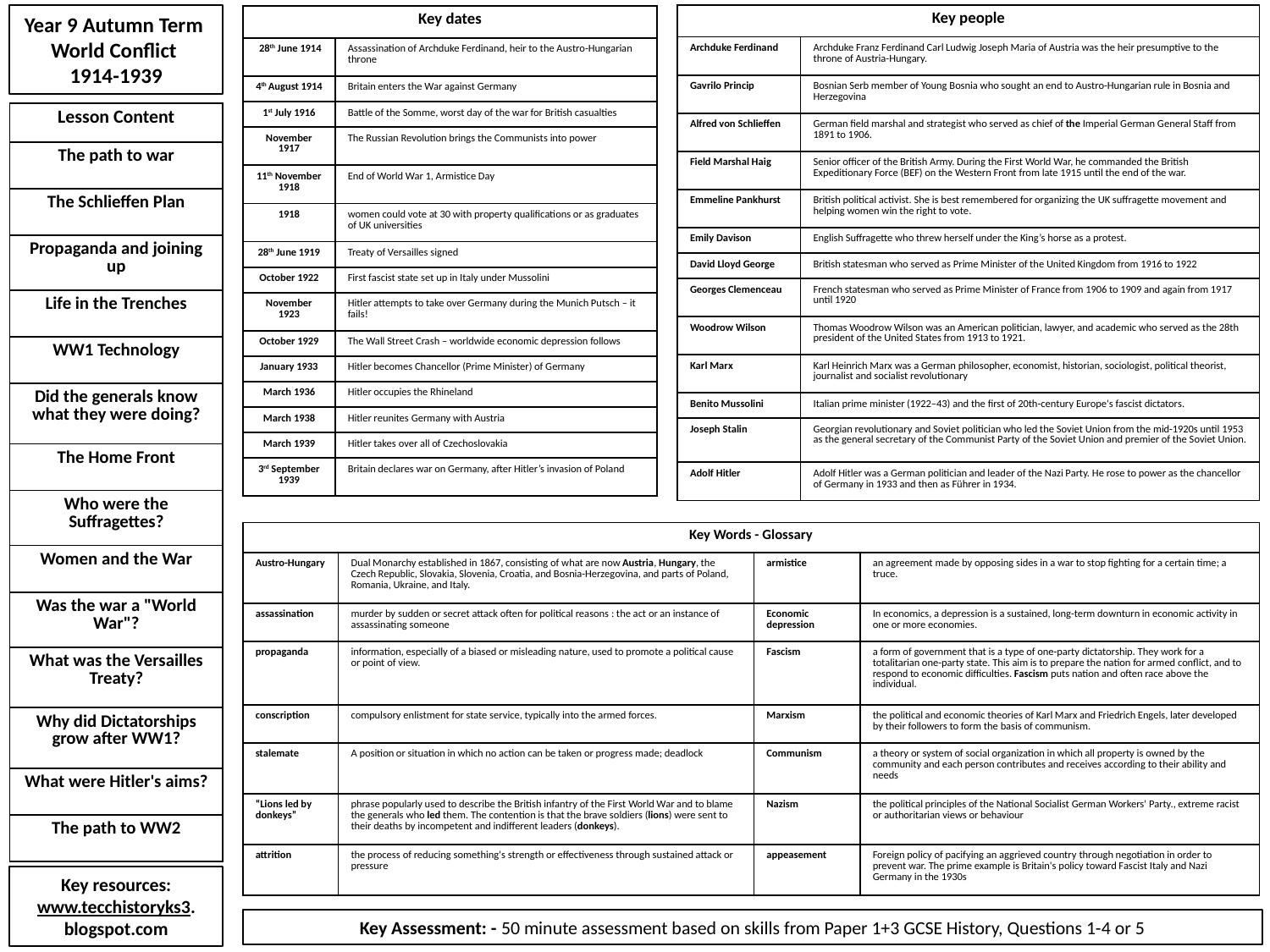

Year 9 Autumn Term
World Conflict
1914-1939
| Key people |  |
| --- | --- |
| Archduke Ferdinand | Archduke Franz Ferdinand Carl Ludwig Joseph Maria of Austria was the heir presumptive to the throne of Austria-Hungary. |
| Gavrilo Princip | Bosnian Serb member of Young Bosnia who sought an end to Austro-Hungarian rule in Bosnia and Herzegovina |
| Alfred von Schlieffen | German field marshal and strategist who served as chief of the Imperial German General Staff from 1891 to 1906. |
| Field Marshal Haig | Senior officer of the British Army. During the First World War, he commanded the British Expeditionary Force (BEF) on the Western Front from late 1915 until the end of the war. |
| Emmeline Pankhurst | British political activist. She is best remembered for organizing the UK suffragette movement and helping women win the right to vote. |
| Emily Davison | English Suffragette who threw herself under the King’s horse as a protest. |
| David Lloyd George | British statesman who served as Prime Minister of the United Kingdom from 1916 to 1922 |
| Georges Clemenceau | French statesman who served as Prime Minister of France from 1906 to 1909 and again from 1917 until 1920 |
| Woodrow Wilson | Thomas Woodrow Wilson was an American politician, lawyer, and academic who served as the 28th president of the United States from 1913 to 1921. |
| Karl Marx | Karl Heinrich Marx was a German philosopher, economist, historian, sociologist, political theorist, journalist and socialist revolutionary |
| Benito Mussolini | Italian prime minister (1922–43) and the first of 20th-century Europe's fascist dictators. |
| Joseph Stalin | Georgian revolutionary and Soviet politician who led the Soviet Union from the mid-1920s until 1953 as the general secretary of the Communist Party of the Soviet Union and premier of the Soviet Union. |
| Adolf Hitler | Adolf Hitler was a German politician and leader of the Nazi Party. He rose to power as the chancellor of Germany in 1933 and then as Führer in 1934. |
| Key dates |  |
| --- | --- |
| 28th June 1914 | Assassination of Archduke Ferdinand, heir to the Austro-Hungarian throne |
| 4th August 1914 | Britain enters the War against Germany |
| 1st July 1916 | Battle of the Somme, worst day of the war for British casualties |
| November 1917 | The Russian Revolution brings the Communists into power |
| 11th November 1918 | End of World War 1, Armistice Day |
| 1918 | women could vote at 30 with property qualifications or as graduates of UK universities |
| 28th June 1919 | Treaty of Versailles signed |
| October 1922 | First fascist state set up in Italy under Mussolini |
| November 1923 | Hitler attempts to take over Germany during the Munich Putsch – it fails! |
| October 1929 | The Wall Street Crash – worldwide economic depression follows |
| January 1933 | Hitler becomes Chancellor (Prime Minister) of Germany |
| March 1936 | Hitler occupies the Rhineland |
| March 1938 | Hitler reunites Germany with Austria |
| March 1939 | Hitler takes over all of Czechoslovakia |
| 3rd September 1939 | Britain declares war on Germany, after Hitler’s invasion of Poland |
| Lesson Content |
| --- |
| The path to war |
| The Schlieffen Plan |
| Propaganda and joining up |
| Life in the Trenches |
| WW1 Technology |
| Did the generals know what they were doing? |
| The Home Front |
| Who were the Suffragettes? |
| Women and the War |
| Was the war a "World War"? |
| What was the Versailles Treaty? |
| Why did Dictatorships grow after WW1? |
| What were Hitler's aims? |
| The path to WW2 |
| Key Words - Glossary |  |  |  |
| --- | --- | --- | --- |
| Austro-Hungary | Dual Monarchy established in 1867, consisting of what are now Austria, Hungary, the Czech Republic, Slovakia, Slovenia, Croatia, and Bosnia-Herzegovina, and parts of Poland, Romania, Ukraine, and Italy. | armistice | an agreement made by opposing sides in a war to stop fighting for a certain time; a truce. |
| assassination | murder by sudden or secret attack often for political reasons : the act or an instance of assassinating someone | Economic depression | In economics, a depression is a sustained, long-term downturn in economic activity in one or more economies. |
| propaganda | information, especially of a biased or misleading nature, used to promote a political cause or point of view. | Fascism | a form of government that is a type of one-party dictatorship. They work for a totalitarian one-party state. This aim is to prepare the nation for armed conflict, and to respond to economic difficulties. Fascism puts nation and often race above the individual. |
| conscription | compulsory enlistment for state service, typically into the armed forces. | Marxism | the political and economic theories of Karl Marx and Friedrich Engels, later developed by their followers to form the basis of communism. |
| stalemate | A position or situation in which no action can be taken or progress made; deadlock | Communism | a theory or system of social organization in which all property is owned by the community and each person contributes and receives according to their ability and needs |
| “Lions led by donkeys” | phrase popularly used to describe the British infantry of the First World War and to blame the generals who led them. The contention is that the brave soldiers (lions) were sent to their deaths by incompetent and indifferent leaders (donkeys). | Nazism | the political principles of the National Socialist German Workers' Party., extreme racist or authoritarian views or behaviour |
| attrition | the process of reducing something's strength or effectiveness through sustained attack or pressure | appeasement | Foreign policy of pacifying an aggrieved country through negotiation in order to prevent war. The prime example is Britain's policy toward Fascist Italy and Nazi Germany in the 1930s |
Key resources:
www.tecchistoryks3.
blogspot.com
Key Assessment: - 50 minute assessment based on skills from Paper 1+3 GCSE History, Questions 1-4 or 5